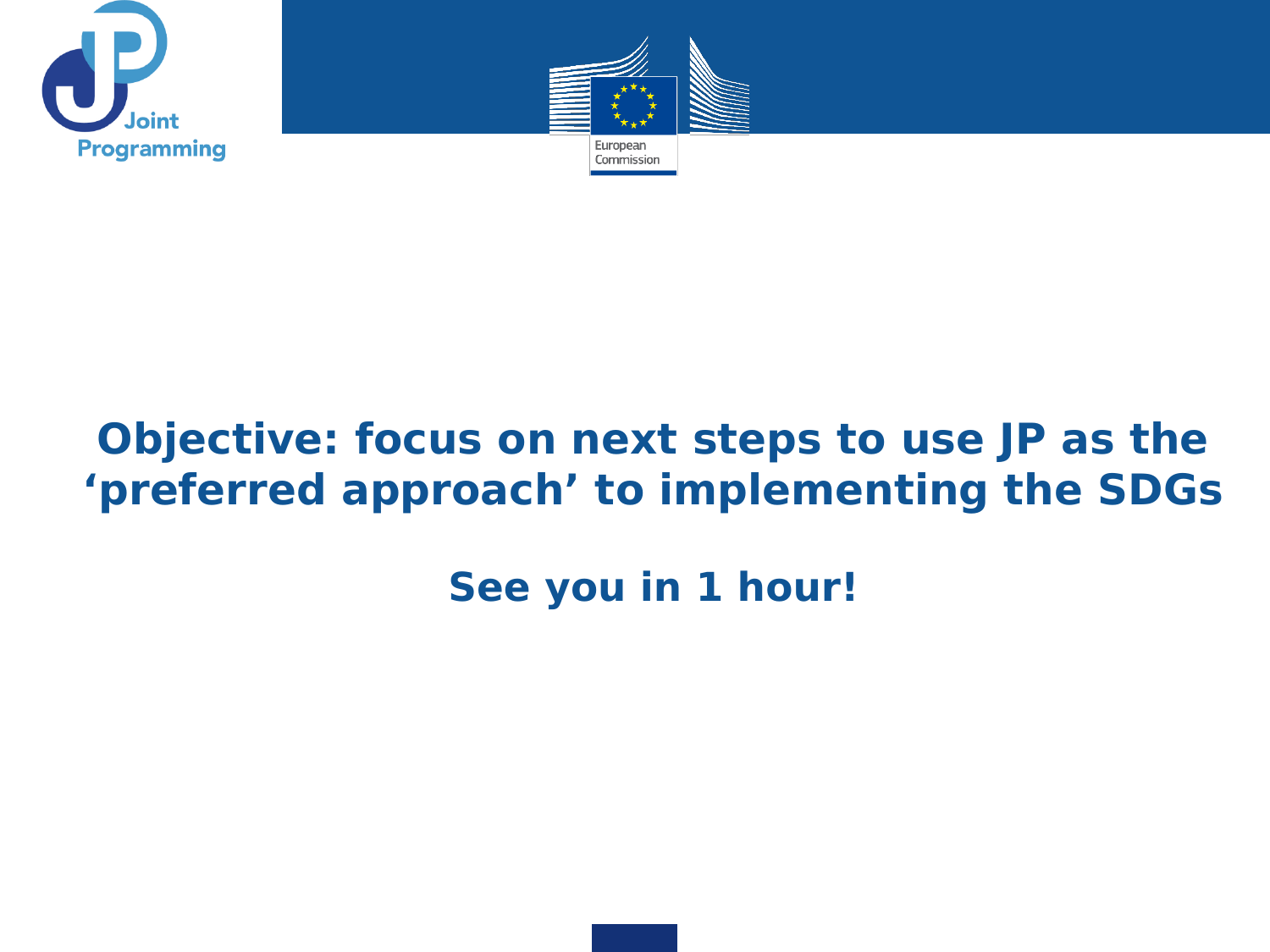

# Objective: focus on next steps to use JP as the ‘preferred approach’ to implementing the SDGs See you in 1 hour!